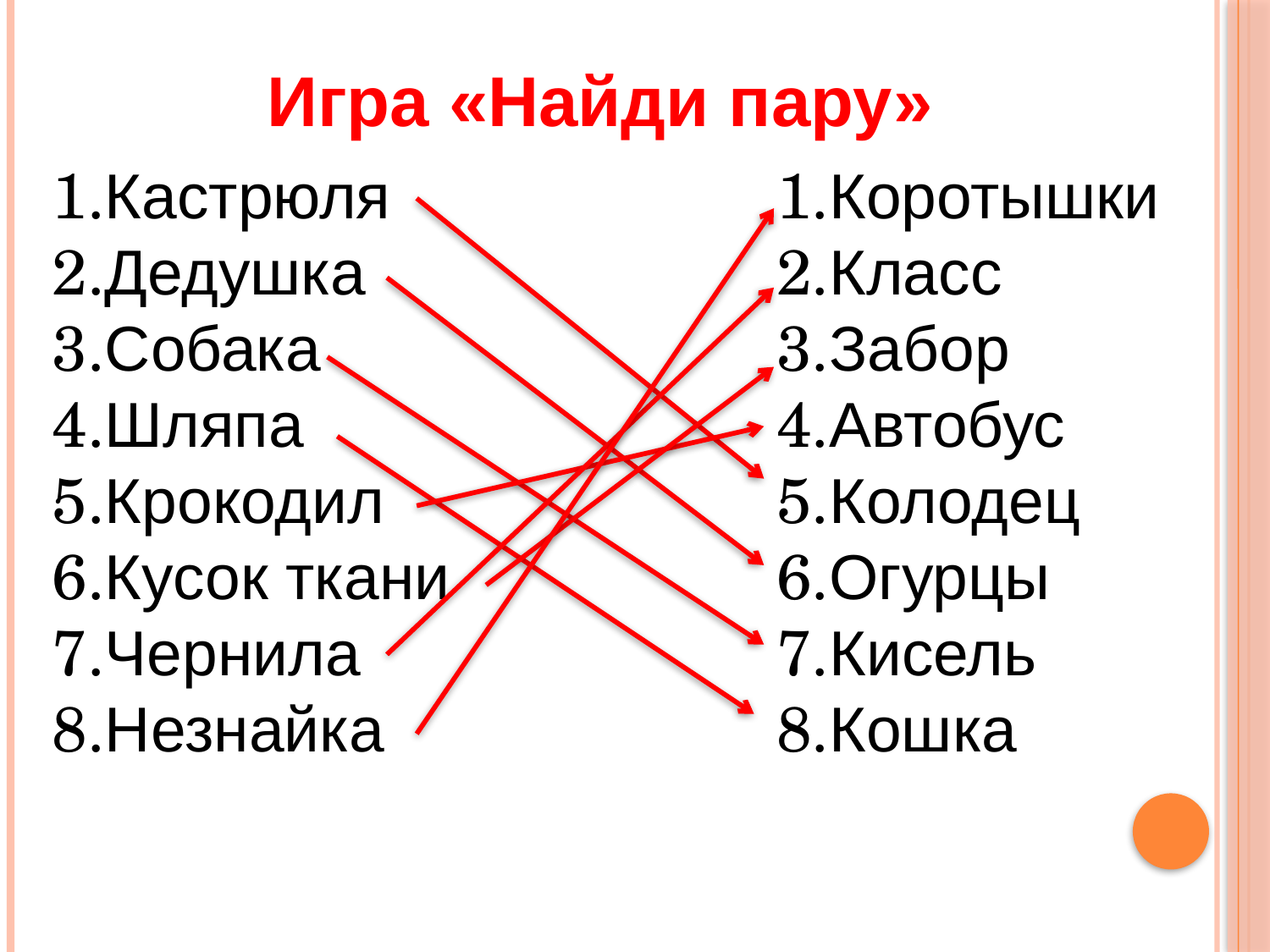

Игра «Найди пару»
Кастрюля
Дедушка
Собака
Шляпа
Крокодил
Кусок ткани
Чернила
Незнайка
Коротышки
Класс
Забор
Автобус
Колодец
Огурцы
Кисель
Кошка